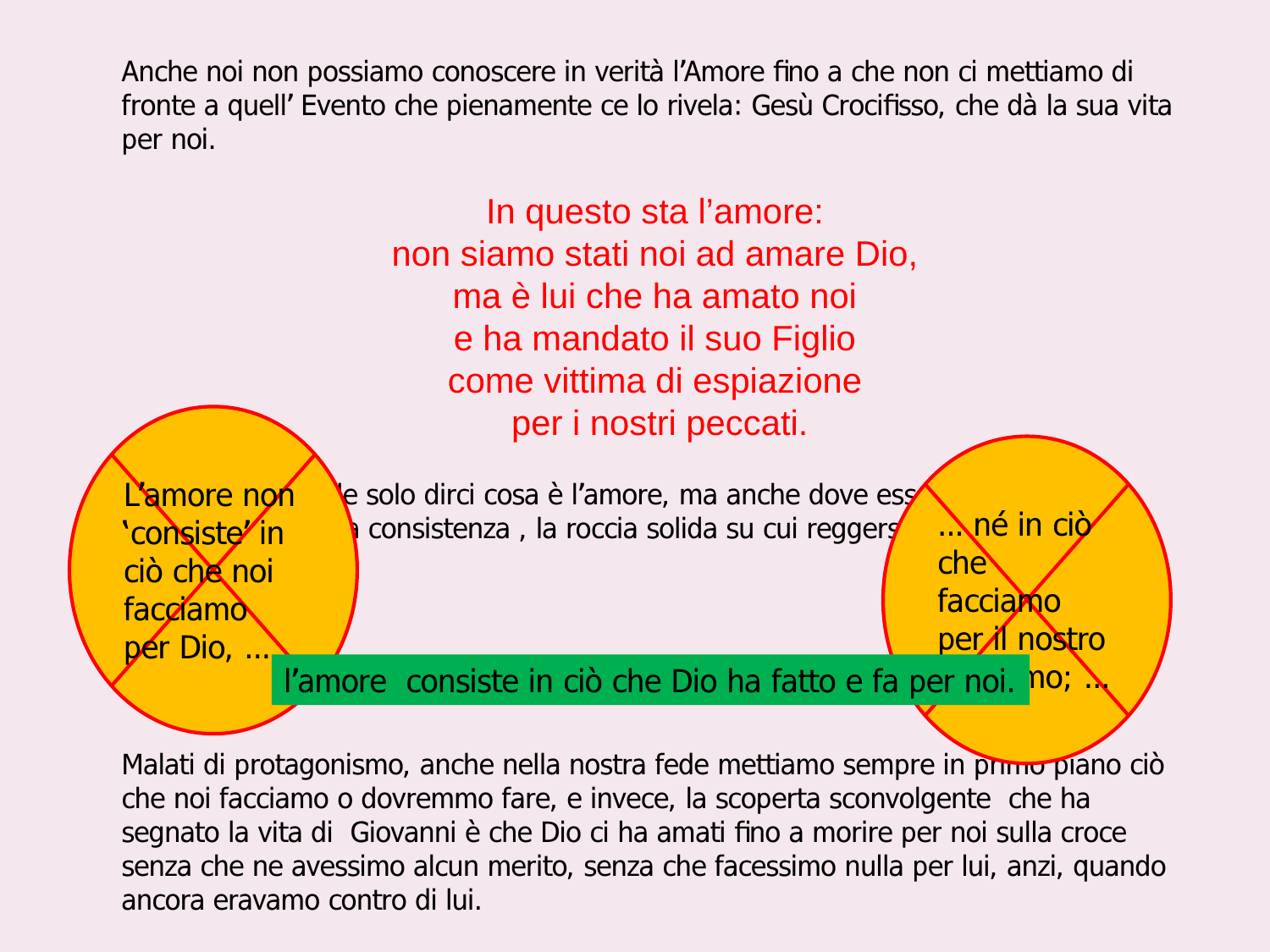

Anche noi non possiamo conoscere in verità l’Amore fino a che non ci mettiamo di fronte a quell’ Evento che pienamente ce lo rivela: Gesù Crocifisso, che dà la sua vita per noi.

In questo sta l’amore:
non siamo stati noi ad amare Dio,
ma è lui che ha amato noi
e ha mandato il suo Figlio
come vittima di espiazione
per i nostri peccati.

Giovanni non vuole solo dirci cosa è l’amore, ma anche dove esso trova il suo fondamento, la sua consistenza , la roccia solida su cui reggersi.

Malati di protagonismo, anche nella nostra fede mettiamo sempre in primo piano ciò che noi facciamo o dovremmo fare, e invece, la scoperta sconvolgente  che ha segnato la vita di  Giovanni è che Dio ci ha amati fino a morire per noi sulla croce senza che ne avessimo alcun merito, senza che facessimo nulla per lui, anzi, quando ancora eravamo contro di lui.

L’amore non ‘consiste’ in ciò che noi facciamo per Dio, …
… né in ciò che facciamo per il nostro prossimo; …
l’amore  consiste in ciò che Dio ha fatto e fa per noi.